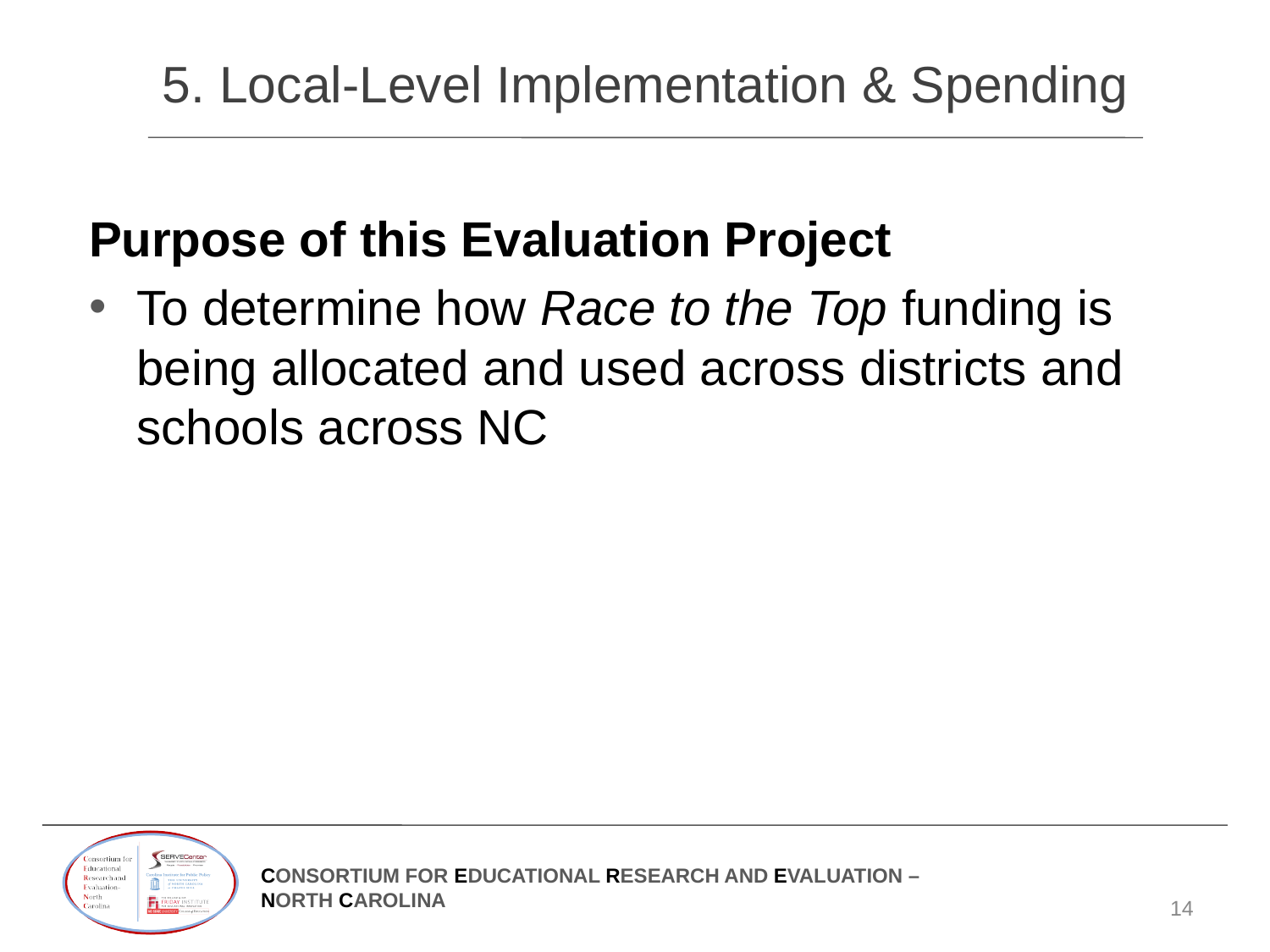

# 5. Local-Level Implementation & Spending
Purpose of this Evaluation Project
To determine how Race to the Top funding is being allocated and used across districts and schools across NC
14